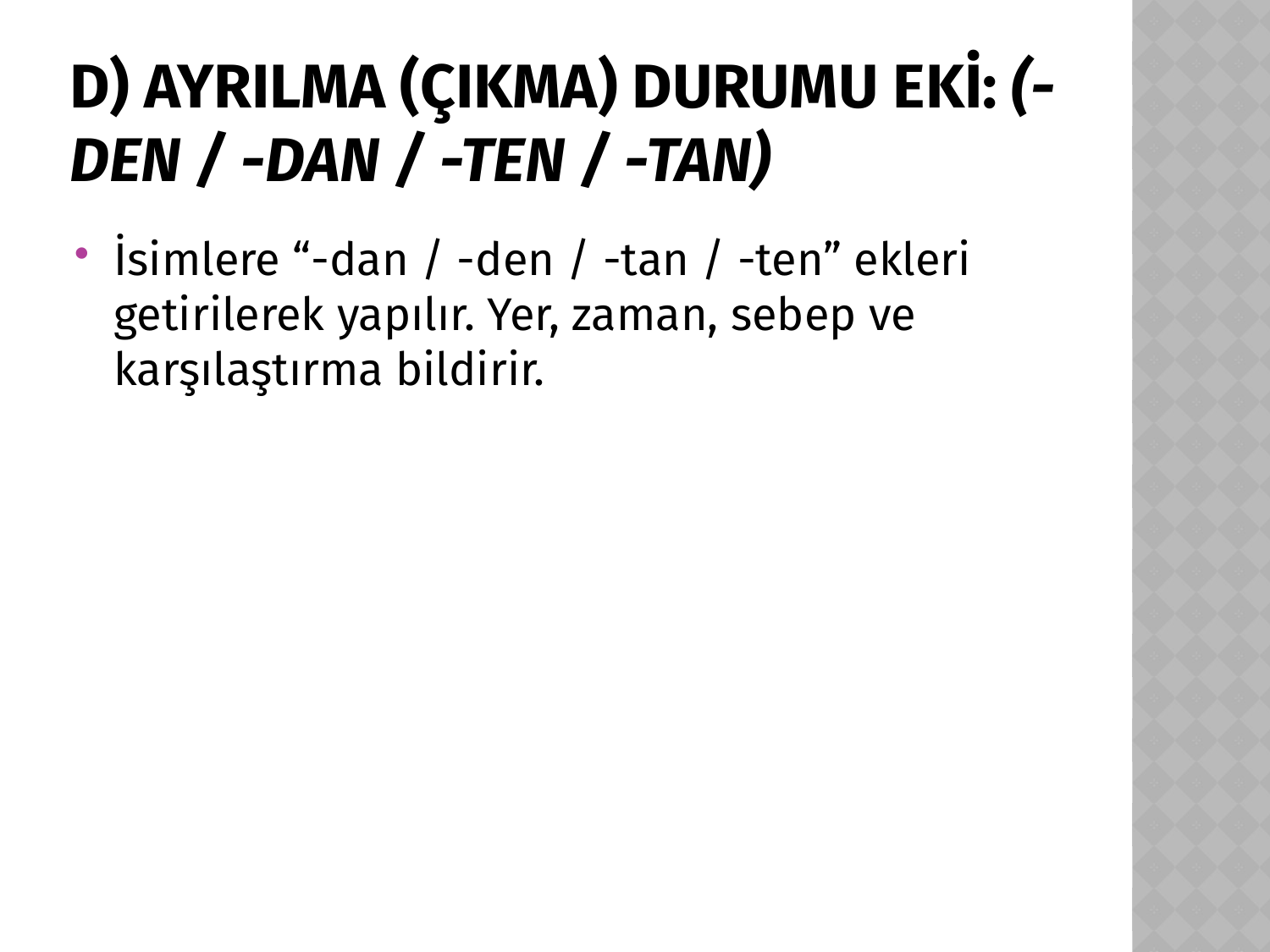

# d) Ayrılma (Çıkma) durumu eki: (-den / -dan / -ten / -tan)
İsimlere “-dan / -den / -tan / -ten” ekleri getirilerek yapılır. Yer, zaman, sebep ve karşılaştırma bildirir.